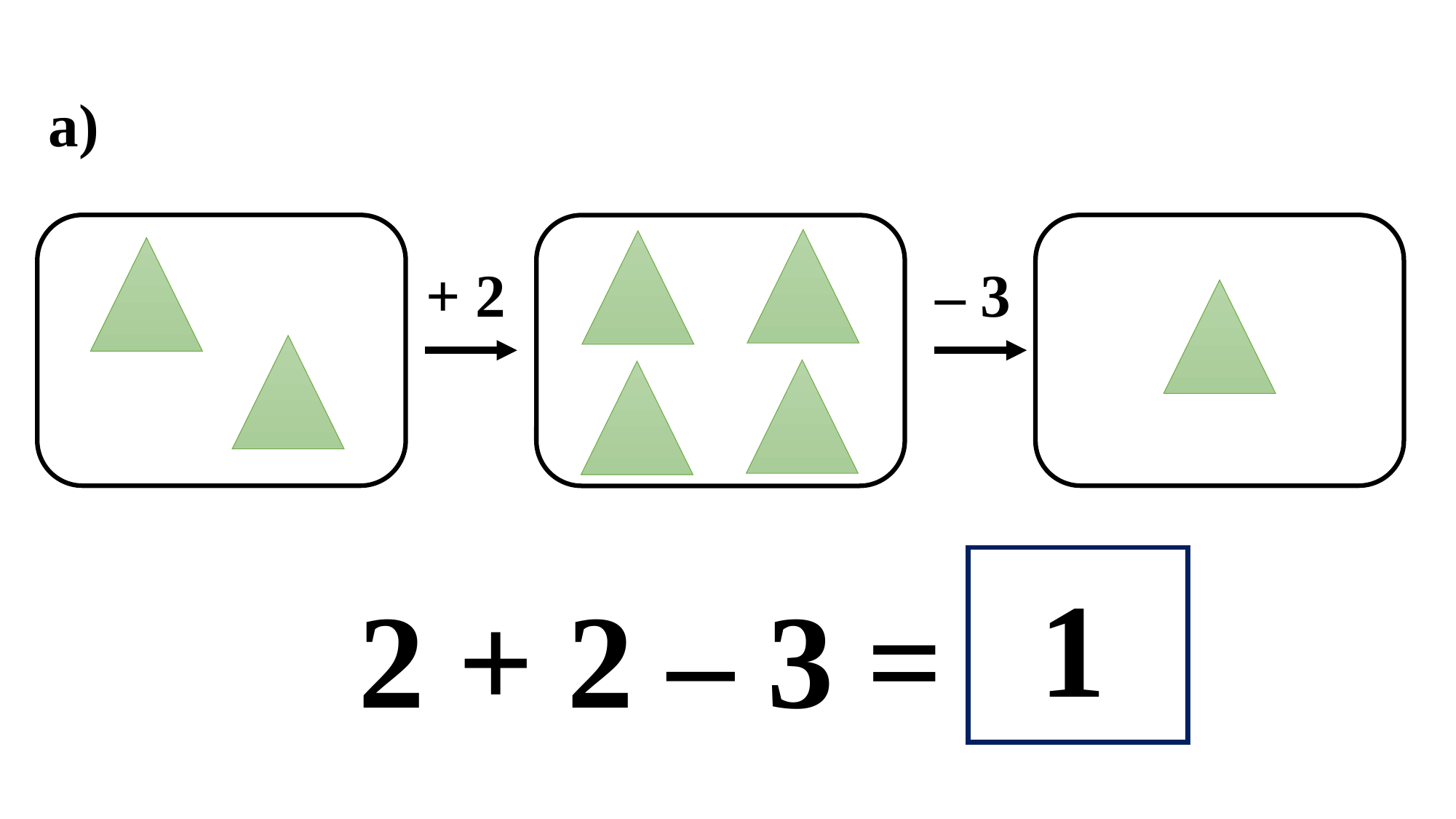

а)

+ 2
– 3

1
2 + 2 – 3 =